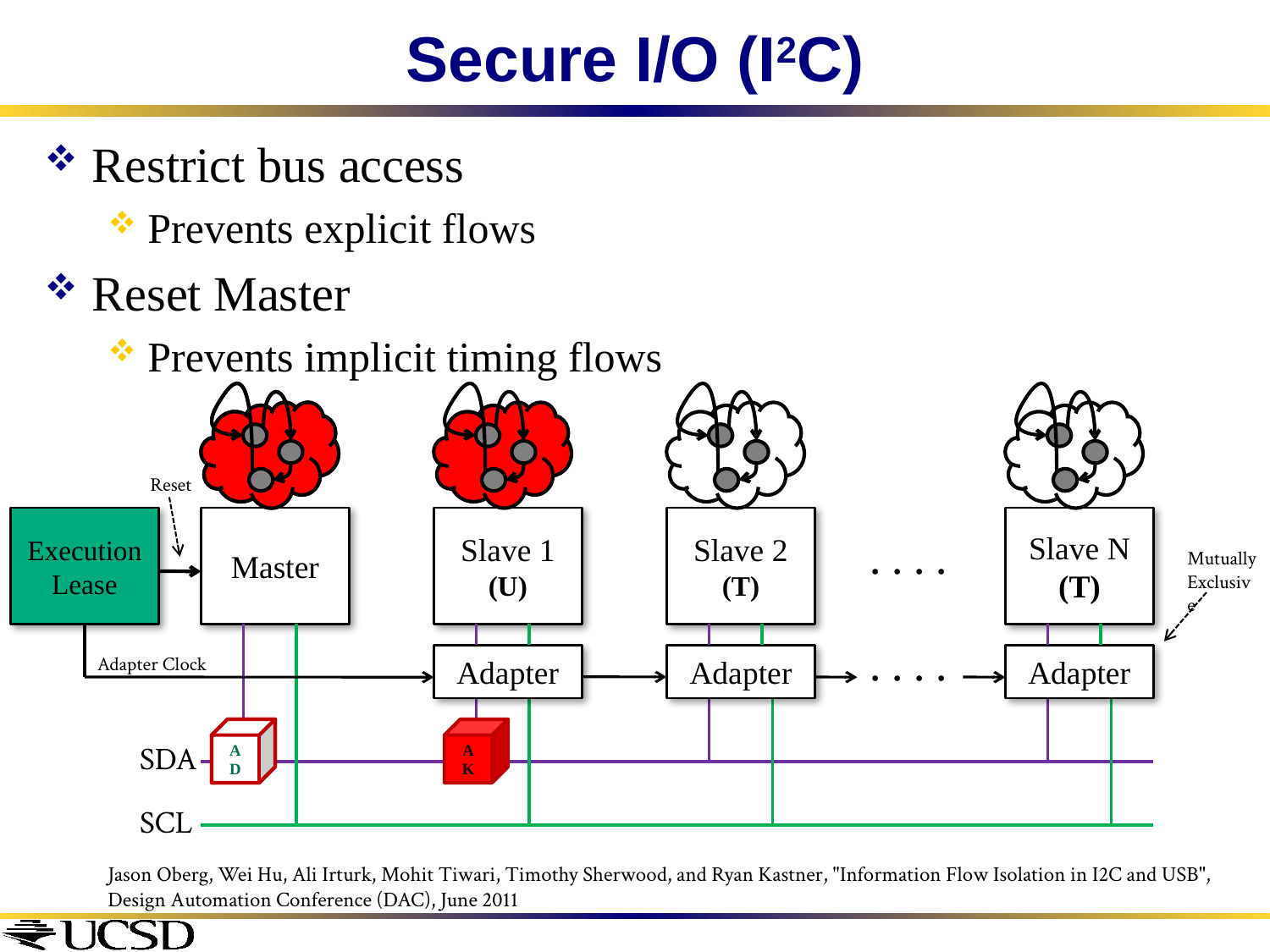

# Secure I/O (I2C)
Restrict bus access
Prevents explicit flows
Reset Master
Prevents implicit timing flows

Reset
Execution Lease
Master
Slave 1
(U)
Slave 2
(T)
Slave N
(T)
. . . .
SDA
SCL
Mutually Exclusive
. . . .
Adapter Clock
Adapter
Adapter
Adapter
ST
AD
AK
Jason Oberg, Wei Hu, Ali Irturk, Mohit Tiwari, Timothy Sherwood, and Ryan Kastner, "Information Flow Isolation in I2C and USB", Design Automation Conference (DAC), June 2011